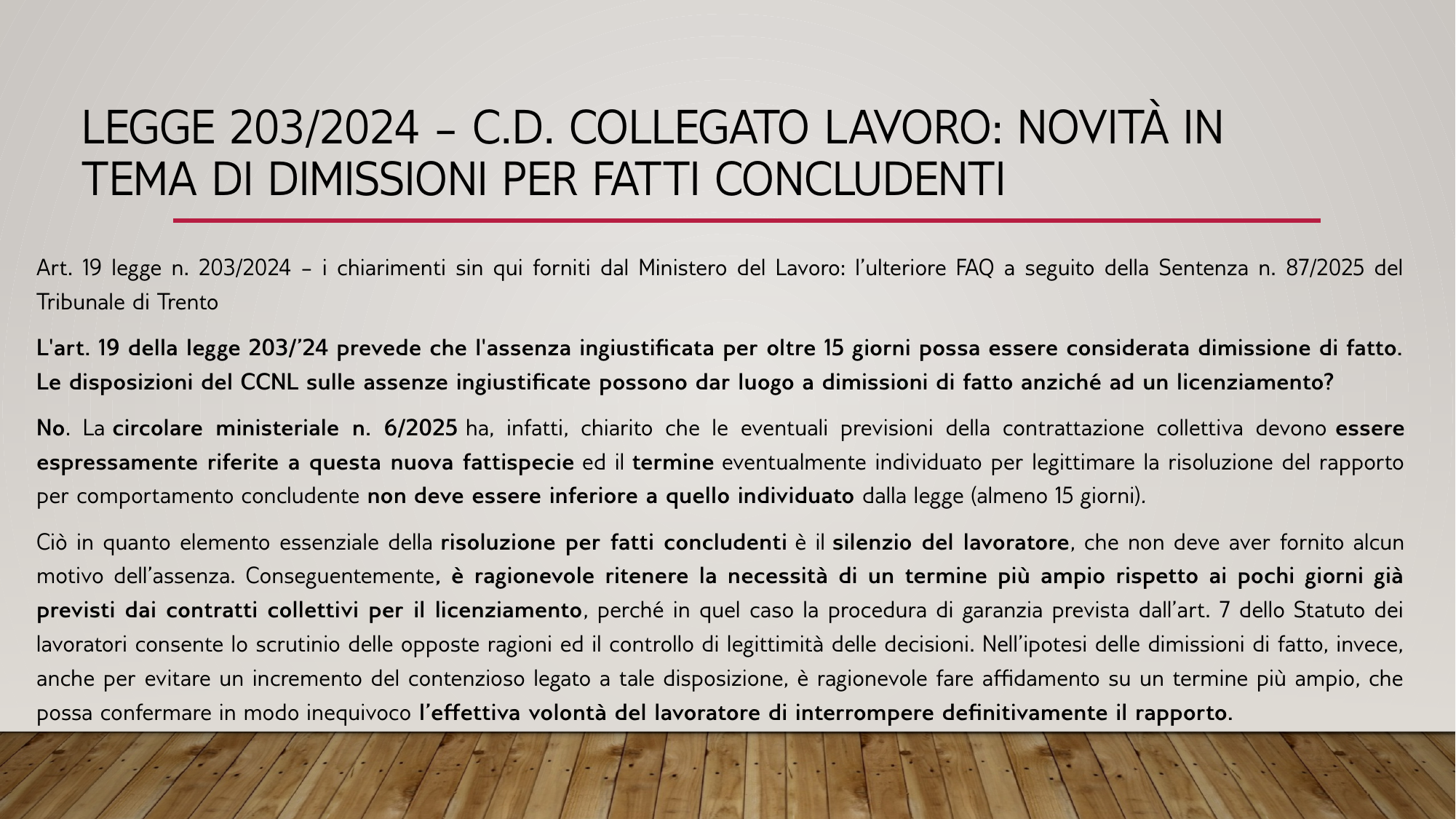

# Legge 203/2024 – c.d. collegato lavoro: novità in tema di dimissioni per fatti concludenti
Art. 19 legge n. 203/2024 – i chiarimenti sin qui forniti dal Ministero del Lavoro: l’ulteriore FAQ a seguito della Sentenza n. 87/2025 del Tribunale di Trento
L'art. 19 della legge 203/’24 prevede che l'assenza ingiustificata per oltre 15 giorni possa essere considerata dimissione di fatto. Le disposizioni del CCNL sulle assenze ingiustificate possono dar luogo a dimissioni di fatto anziché ad un licenziamento?
No. La circolare ministeriale n. 6/2025 ha, infatti, chiarito che le eventuali previsioni della contrattazione collettiva devono essere espressamente riferite a questa nuova fattispecie ed il termine eventualmente individuato per legittimare la risoluzione del rapporto per comportamento concludente non deve essere inferiore a quello individuato dalla legge (almeno 15 giorni).
Ciò in quanto elemento essenziale della risoluzione per fatti concludenti è il silenzio del lavoratore, che non deve aver fornito alcun motivo dell’assenza. Conseguentemente, è ragionevole ritenere la necessità di un termine più ampio rispetto ai pochi giorni già previsti dai contratti collettivi per il licenziamento, perché in quel caso la procedura di garanzia prevista dall’art. 7 dello Statuto dei lavoratori consente lo scrutinio delle opposte ragioni ed il controllo di legittimità delle decisioni. Nell’ipotesi delle dimissioni di fatto, invece, anche per evitare un incremento del contenzioso legato a tale disposizione, è ragionevole fare affidamento su un termine più ampio, che possa confermare in modo inequivoco l’effettiva volontà del lavoratore di interrompere definitivamente il rapporto.